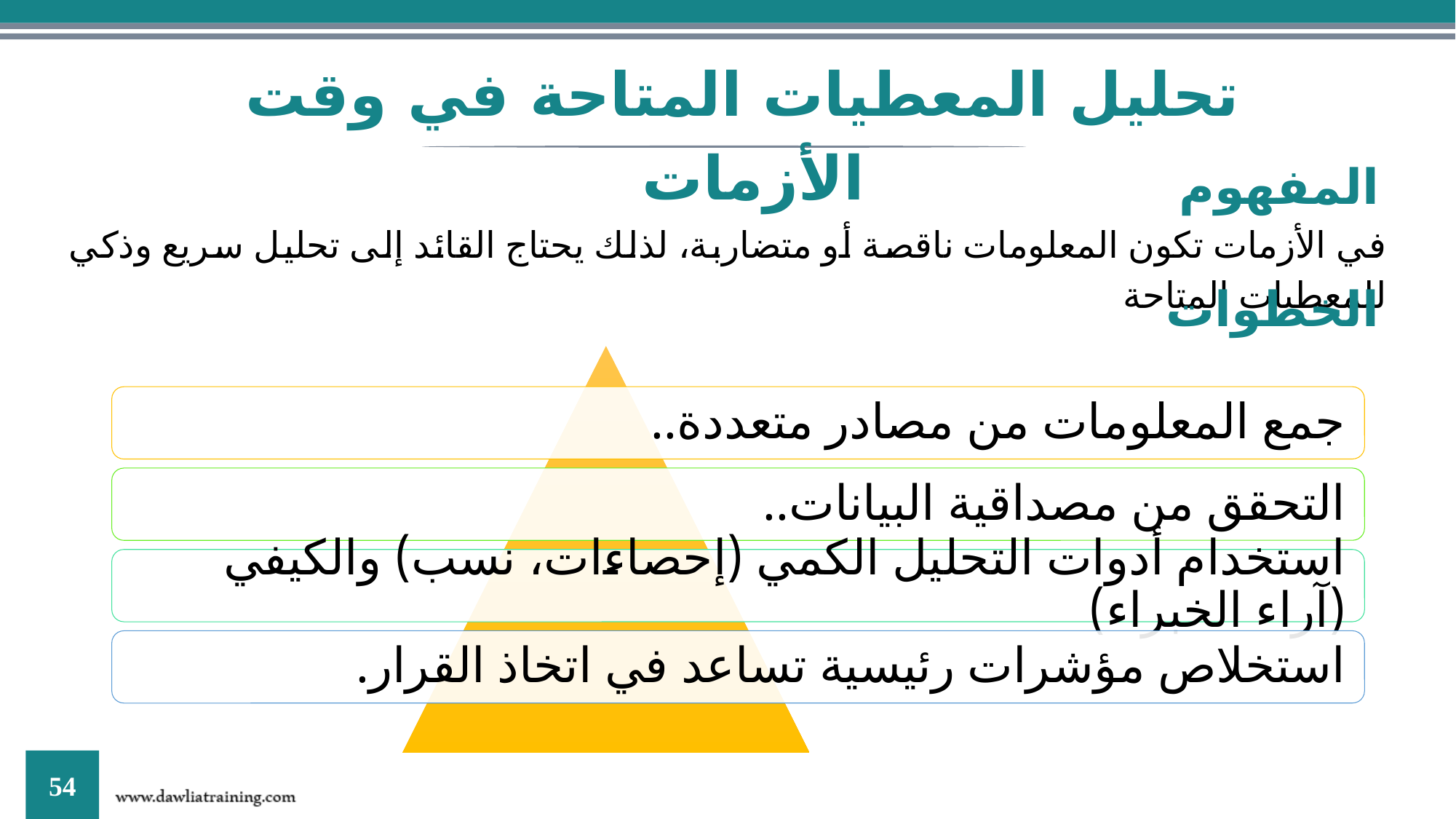

تحليل المعطيات المتاحة في وقت الأزمات
المفهوم
في الأزمات تكون المعلومات ناقصة أو متضاربة، لذلك يحتاج القائد إلى تحليل سريع وذكي للمعطيات المتاحة
الخطوات
جمع المعلومات من مصادر متعددة..
التحقق من مصداقية البيانات..
استخدام أدوات التحليل الكمي (إحصاءات، نسب) والكيفي (آراء الخبراء)
استخلاص مؤشرات رئيسية تساعد في اتخاذ القرار.